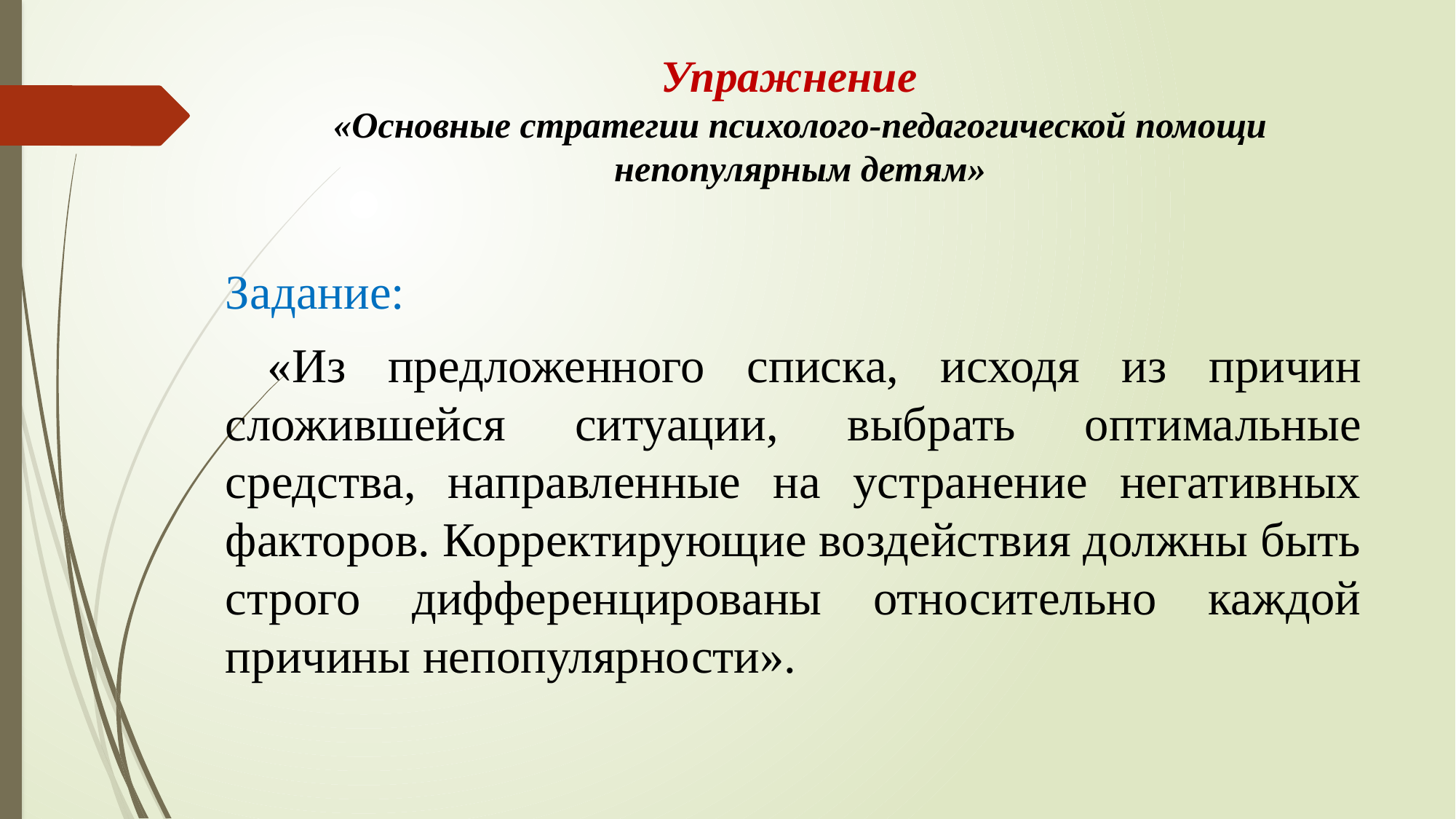

# Уп­ражнение «Основные стратегии пси­холого-педагогической помощи непопулярным детям»
Задание:
 «Из пред­ложенного списка, исходя из причин сложившейся ситуации, выбрать оптимальные средства, направленные на устранение негативных факторов. Корректирующие воздействия должны быть строго дифференцированы относительно каждой причины непопулярности».